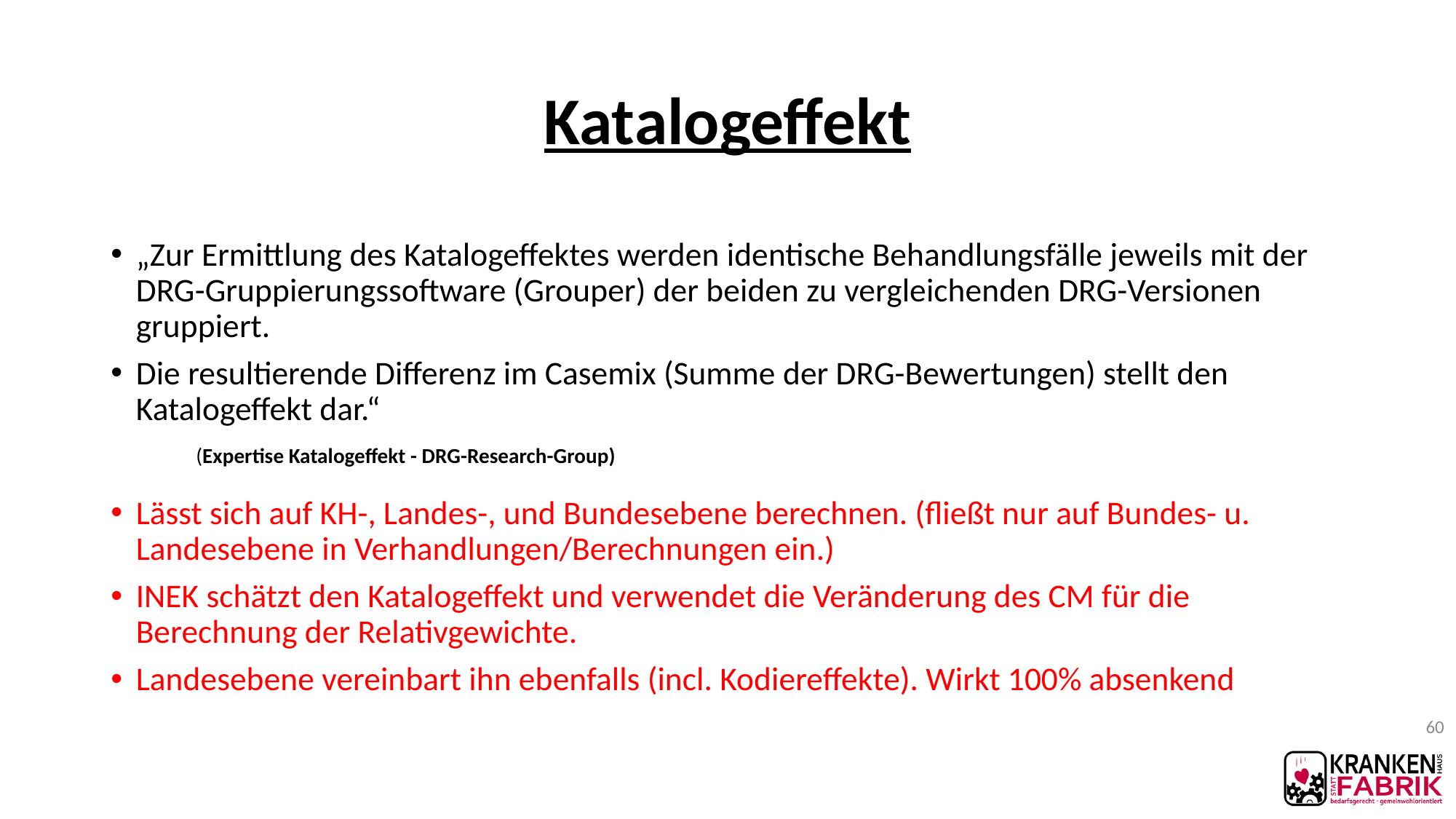

# Katalogeffekt
„Zur Ermittlung des Katalogeffektes werden identische Behandlungsfälle jeweils mit der DRG-Gruppierungssoftware (Grouper) der beiden zu vergleichenden DRG-Versionen gruppiert.
Die resultierende Differenz im Casemix (Summe der DRG-Bewertungen) stellt den Katalogeffekt dar.“
						(Expertise Katalogeffekt - DRG-Research-Group)
Lässt sich auf KH-, Landes-, und Bundesebene berechnen. (fließt nur auf Bundes- u. Landesebene in Verhandlungen/Berechnungen ein.)
INEK schätzt den Katalogeffekt und verwendet die Veränderung des CM für die Berechnung der Relativgewichte.
Landesebene vereinbart ihn ebenfalls (incl. Kodiereffekte). Wirkt 100% absenkend

60